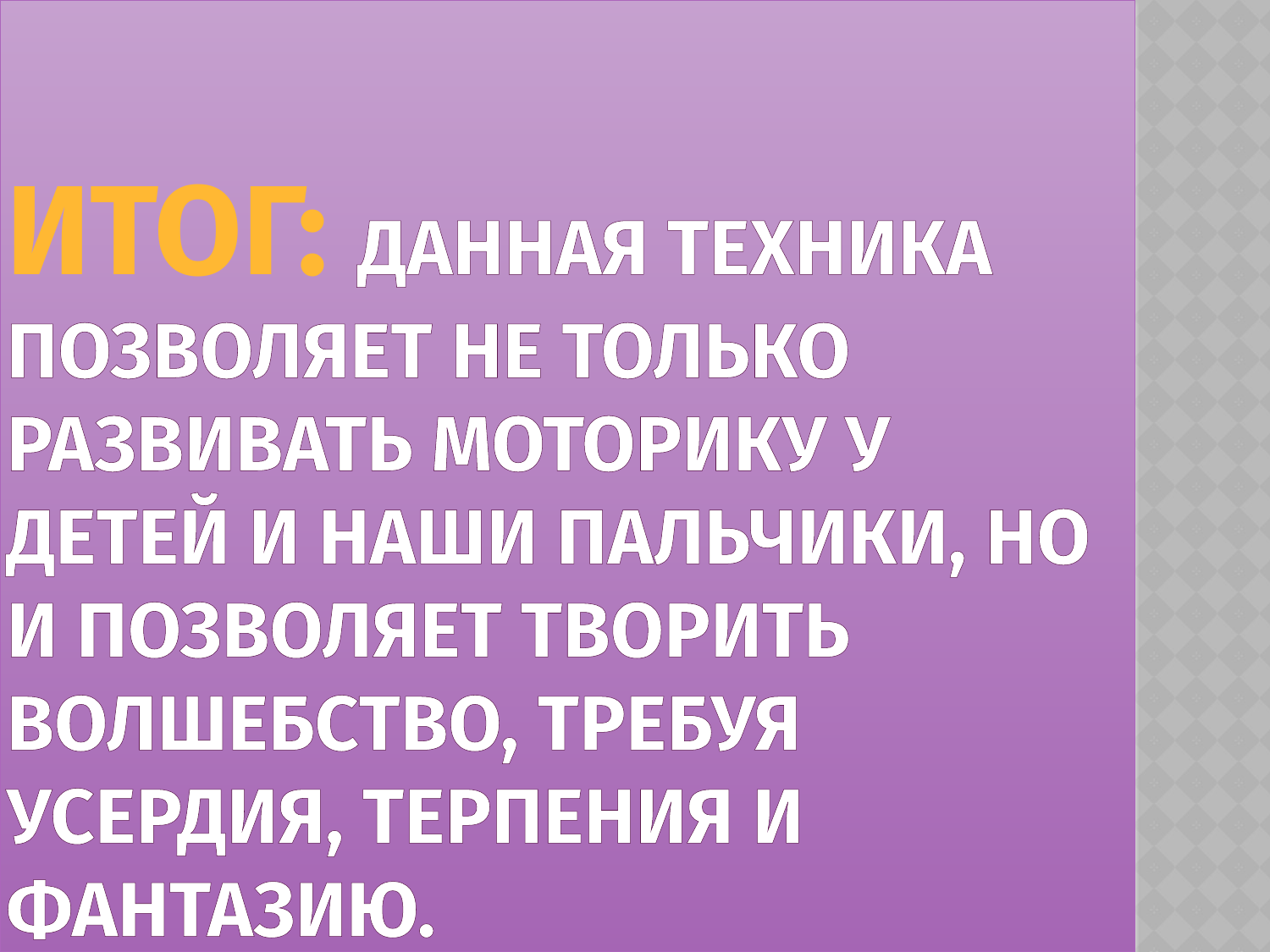

# Итог: данная техника позволяет не только развивать моторику у детей и наши пальчики, но и позволяет творить  волшебство, требуя усердия, терпения и фантазию.